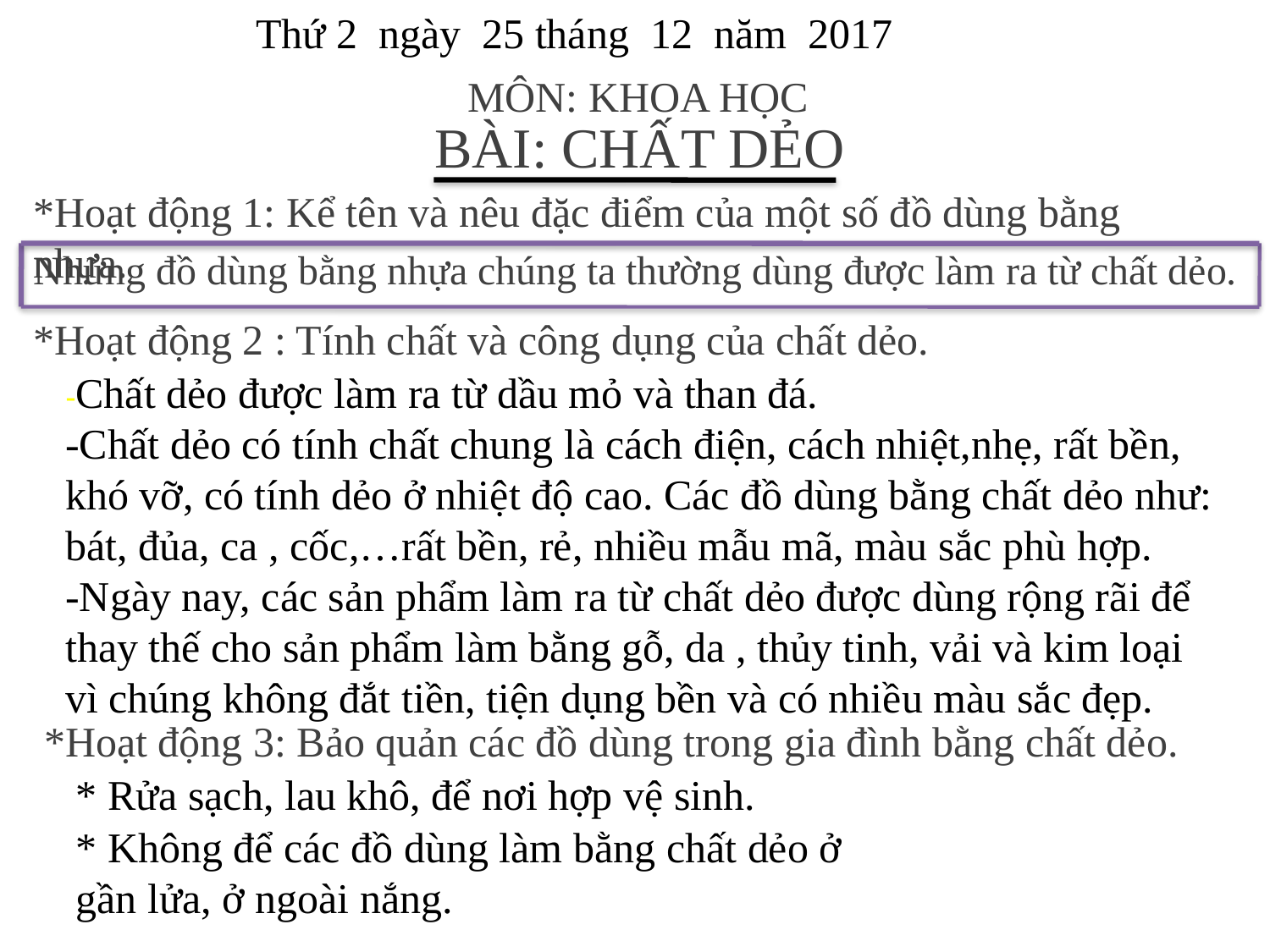

Thứ 2  ngày  25 tháng  12  năm  2017
MÔN: KHOA HỌC
BÀI: CHẤT DẺO
*Hoạt động 1: Kể tên và nêu đặc điểm của một số đồ dùng bằng nhựa.
Những đồ dùng bằng nhựa chúng ta thường dùng được làm ra từ chất dẻo.
*Hoạt động 2 : Tính chất và công dụng của chất dẻo.
-Chất dẻo được làm ra từ dầu mỏ và than đá.
-Chất dẻo có tính chất chung là cách điện, cách nhiệt,nhẹ, rất bền, khó vỡ, có tính dẻo ở nhiệt độ cao. Các đồ dùng bằng chất dẻo như: bát, đủa, ca , cốc,…rất bền, rẻ, nhiều mẫu mã, màu sắc phù hợp.
-Ngày nay, các sản phẩm làm ra từ chất dẻo được dùng rộng rãi để thay thế cho sản phẩm làm bằng gỗ, da , thủy tinh, vải và kim loại vì chúng không đắt tiền, tiện dụng bền và có nhiều màu sắc đẹp.
*Hoạt động 3: Bảo quản các đồ dùng trong gia đình bằng chất dẻo.
* Rửa sạch, lau khô, để nơi hợp vệ sinh.
* Không để các đồ dùng làm bằng chất dẻo ở gần lửa, ở ngoài nắng.